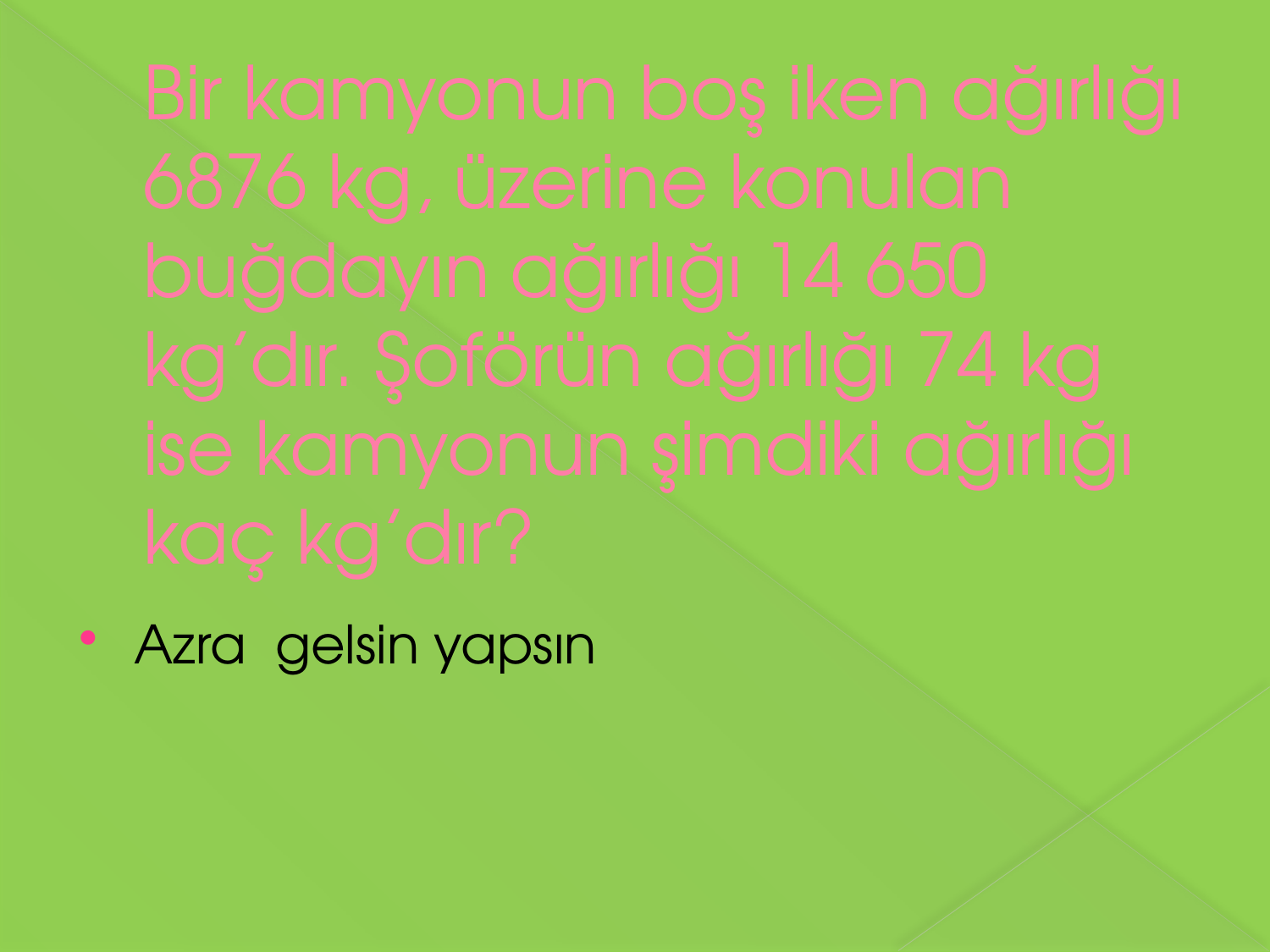

# Bir kamyonun boş iken ağırlığı 6876 kg, üzerine konulan buğdayın ağırlığı 14 650 kg’dır. Şoförün ağırlığı 74 kg ise kamyonun şimdiki ağırlığı kaç kg’dır?
Azra  gelsin yapsın